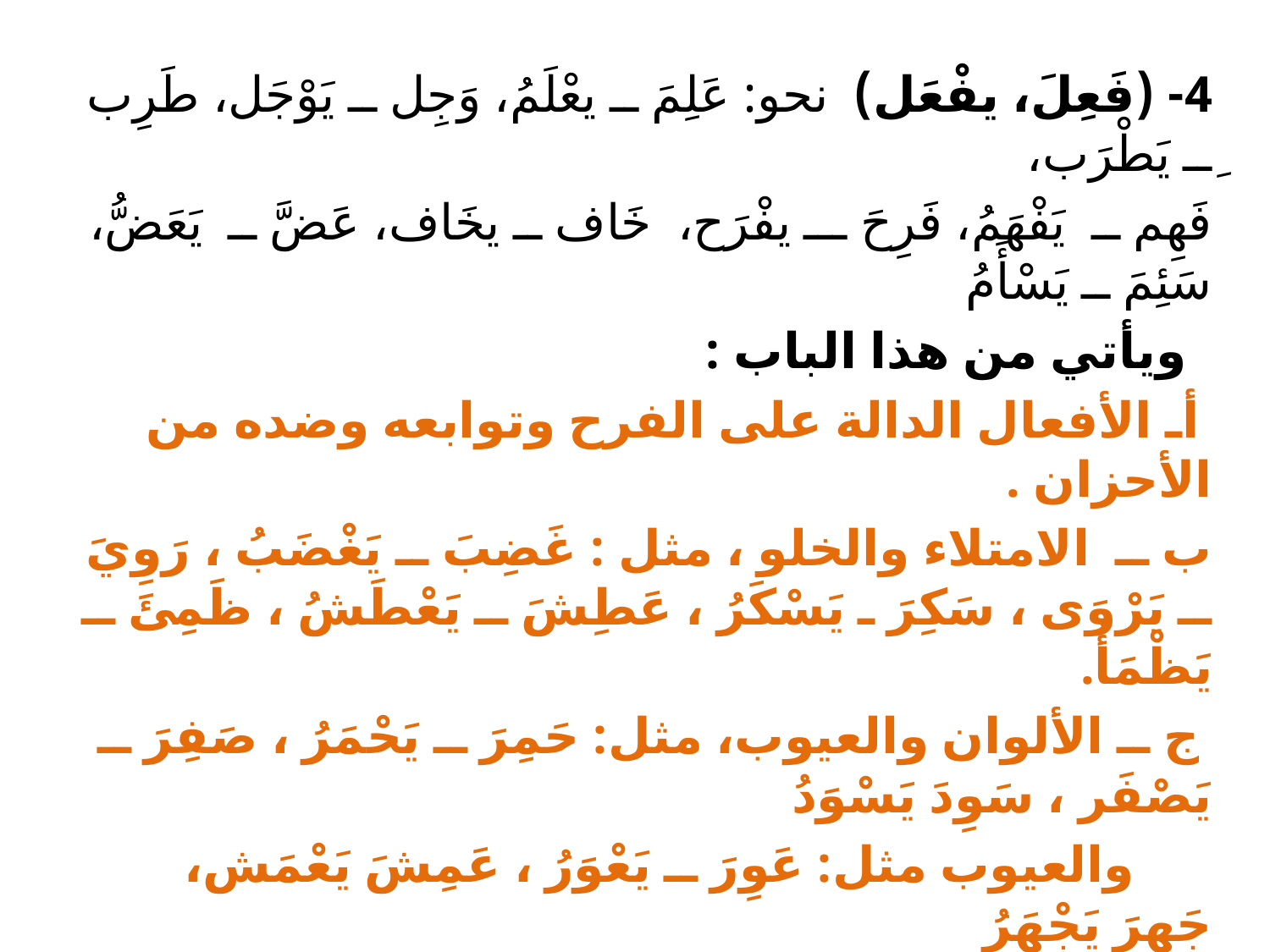

4- (فَعِلَ، يفْعَل)  نحو: عَلِمَ ــ يعْلَمُ، وَجِل ــ يَوْجَل، طَرِب ِــ يَطْرَب،
فَهِم ــ  يَفْهَمُ، فَرِحَ ـــ يفْرَح،  خَاف ــ يخَاف، عَضَّ ــ  يَعَضُّ، سَئِمَ ــ يَسْأَمُ
  ويأتي من هذا الباب :
 أـ الأفعال الدالة على الفرح وتوابعه وضده من الأحزان .
ب ــ  الامتلاء والخلو ، مثل : غَضِبَ ــ يَغْضَبُ ، رَوِيَ ــ يَرْوَى ، سَكِرَ ـ يَسْكَرُ ، عَطِشَ ــ يَعْطَشُ ، ظَمِئَ ــ يَظْمَأُ.
 ج ــ الألوان والعيوب، مثل: حَمِرَ ــ يَحْمَرُ ، صَفِرَ ــ يَصْفَر ، سَوِدَ يَسْوَدُ
      والعيوب مثل: عَوِرَ ــ يَعْوَرُ ، عَمِشَ يَعْمَش، جَهِرَ يَجْهَرُ
دـ  الخِلَق الظاهرة التي تذكر لتحلية الإنسان في الغزل، مثل: غَيِدَ ــ يَغْيَدُ،
  هَيِفَ ــ يَهْيَفُ ، لَمِيَ ــ يَلْمَى .